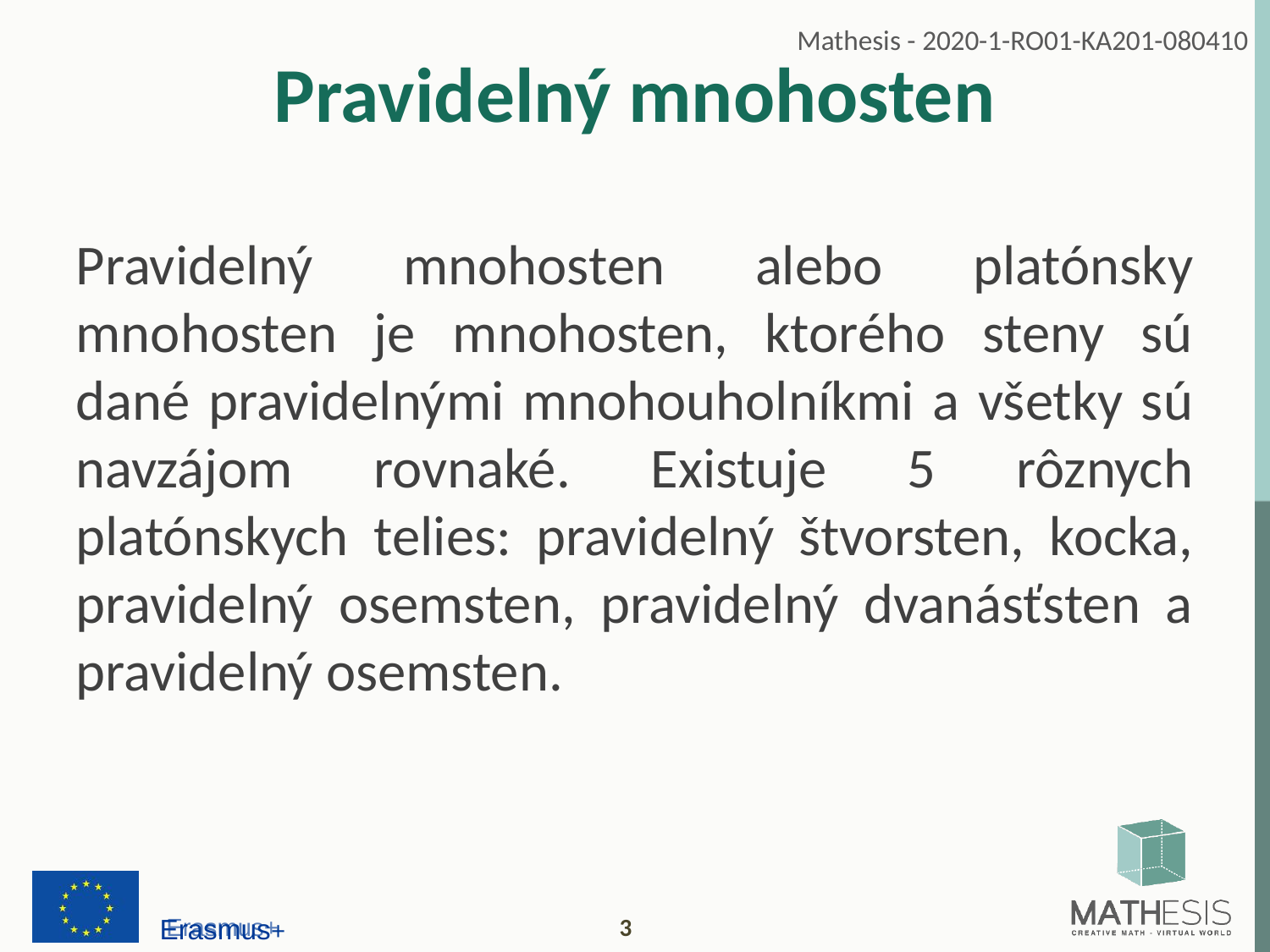

# Pravidelný mnohosten
Pravidelný mnohosten alebo platónsky mnohosten je mnohosten, ktorého steny sú dané pravidelnými mnohouholníkmi a všetky sú navzájom rovnaké. Existuje 5 rôznych platónskych telies: pravidelný štvorsten, kocka, pravidelný osemsten, pravidelný dvanásťsten a pravidelný osemsten.